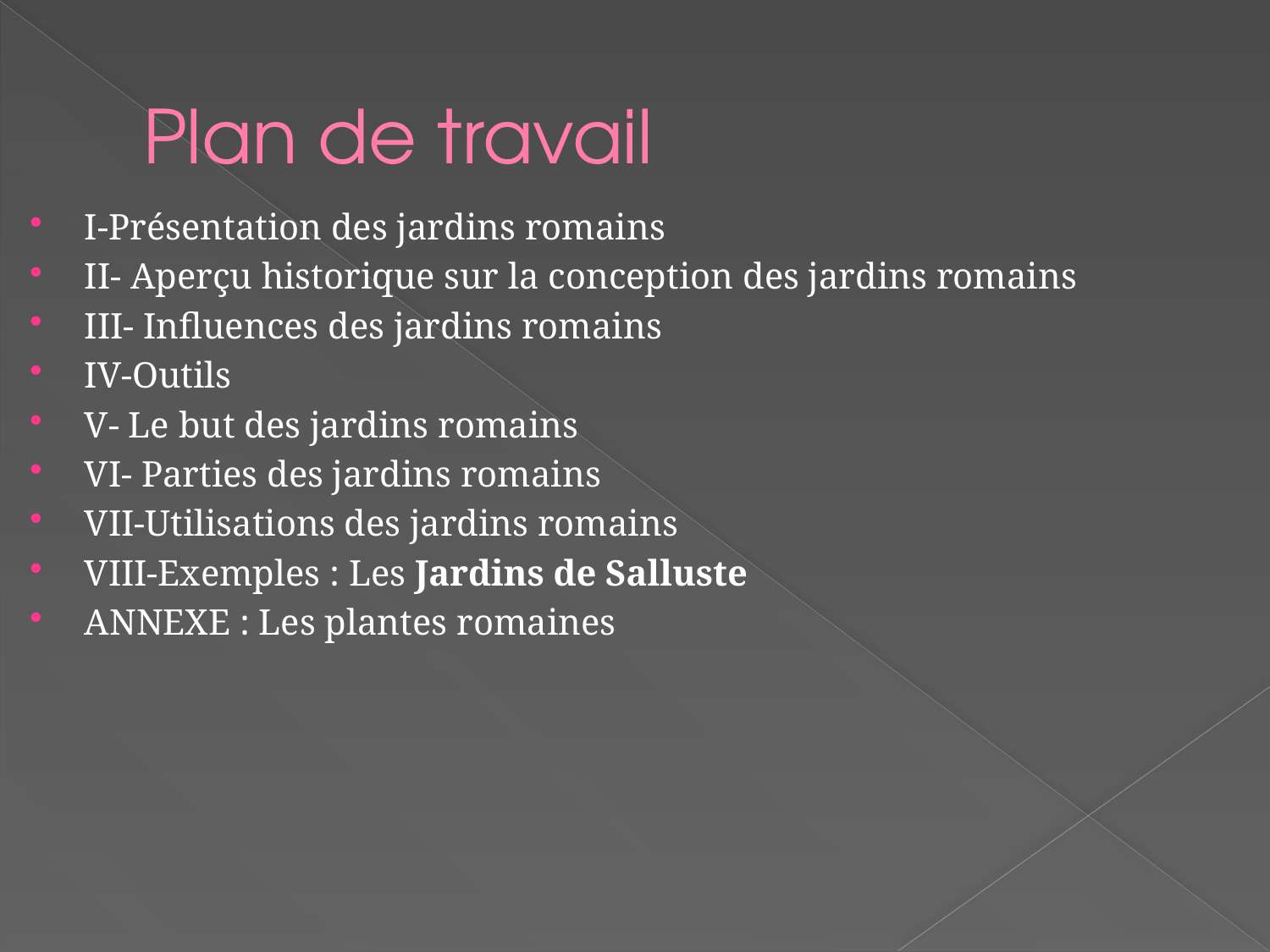

# Plan de travail
I-Présentation des jardins romains
II- Aperçu historique sur la conception des jardins romains
III- Influences des jardins romains
IV-Outils
V- Le but des jardins romains
VI- Parties des jardins romains
VII-Utilisations des jardins romains
VIII-Exemples : Les Jardins de Salluste
ANNEXE : Les plantes romaines